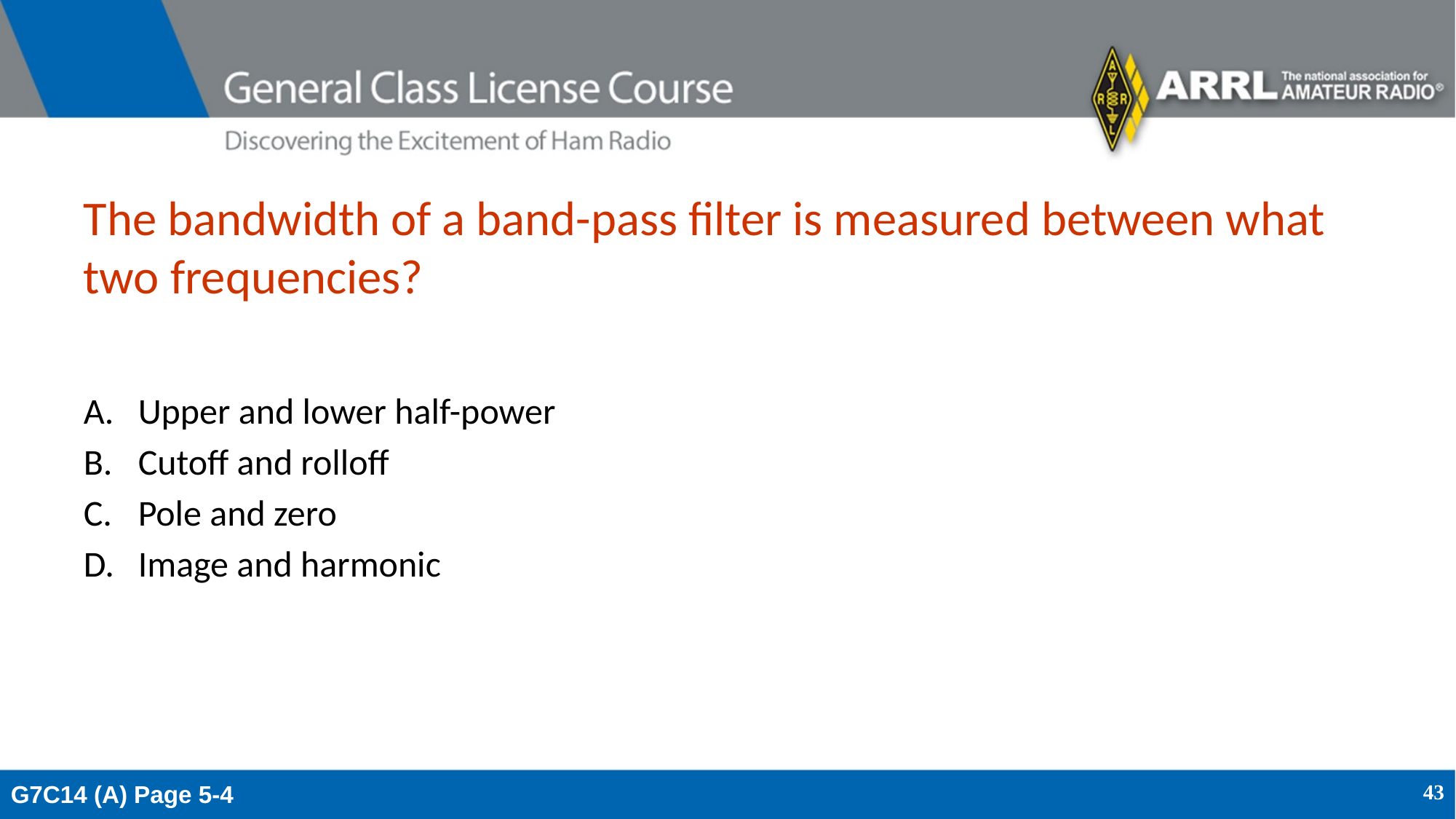

# The bandwidth of a band-pass filter is measured between what two frequencies?
Upper and lower half-power
Cutoff and rolloff
Pole and zero
Image and harmonic
G7C14 (A) Page 5-4
43